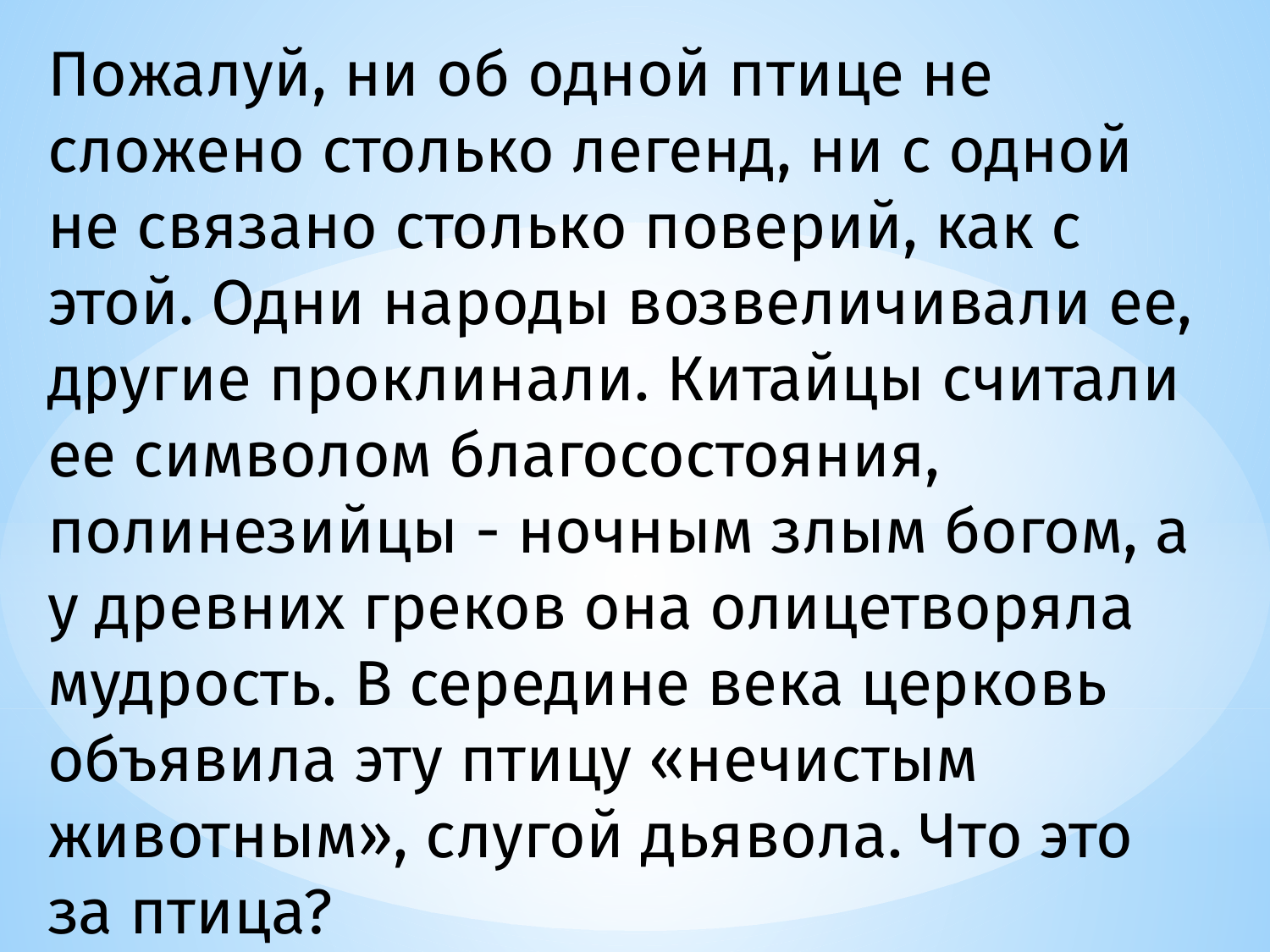

Пожалуй, ни об одной птице не сложено столько легенд, ни с одной не связано столько поверий, как с этой. Одни народы возвеличивали ее, другие проклинали. Китайцы считали
ее символом благосостояния, полинезийцы - ночным злым богом, а у древних греков она олицетворяла мудрость. В середине века церковь объявила эту птицу «нечистым животным», слугой дьявола. Что это за птица?